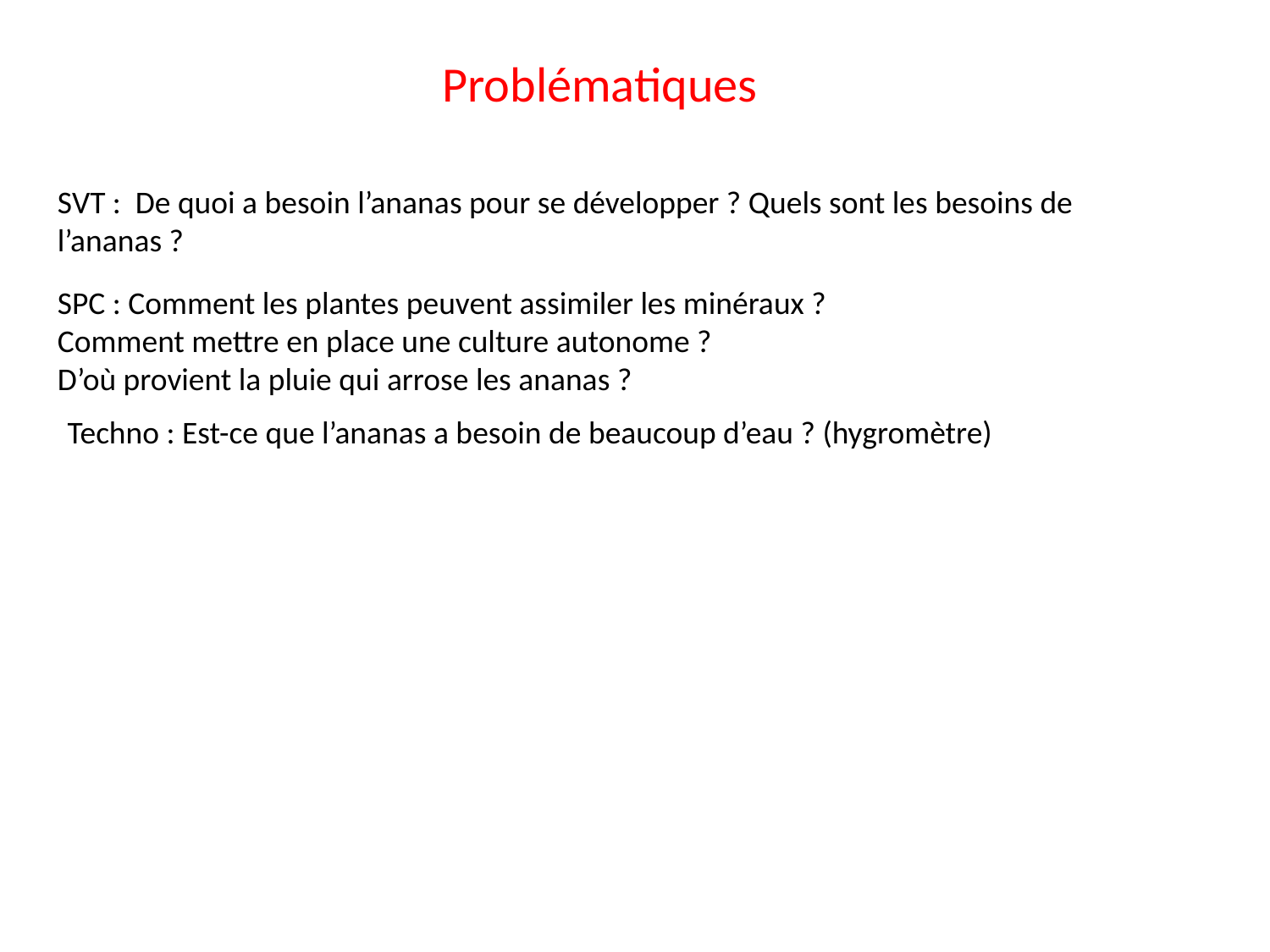

Problématiques
SVT :  De quoi a besoin l’ananas pour se développer ? Quels sont les besoins de l’ananas ?
SPC : Comment les plantes peuvent assimiler les minéraux ?
Comment mettre en place une culture autonome ?
D’où provient la pluie qui arrose les ananas ?
Techno : Est-ce que l’ananas a besoin de beaucoup d’eau ? (hygromètre)